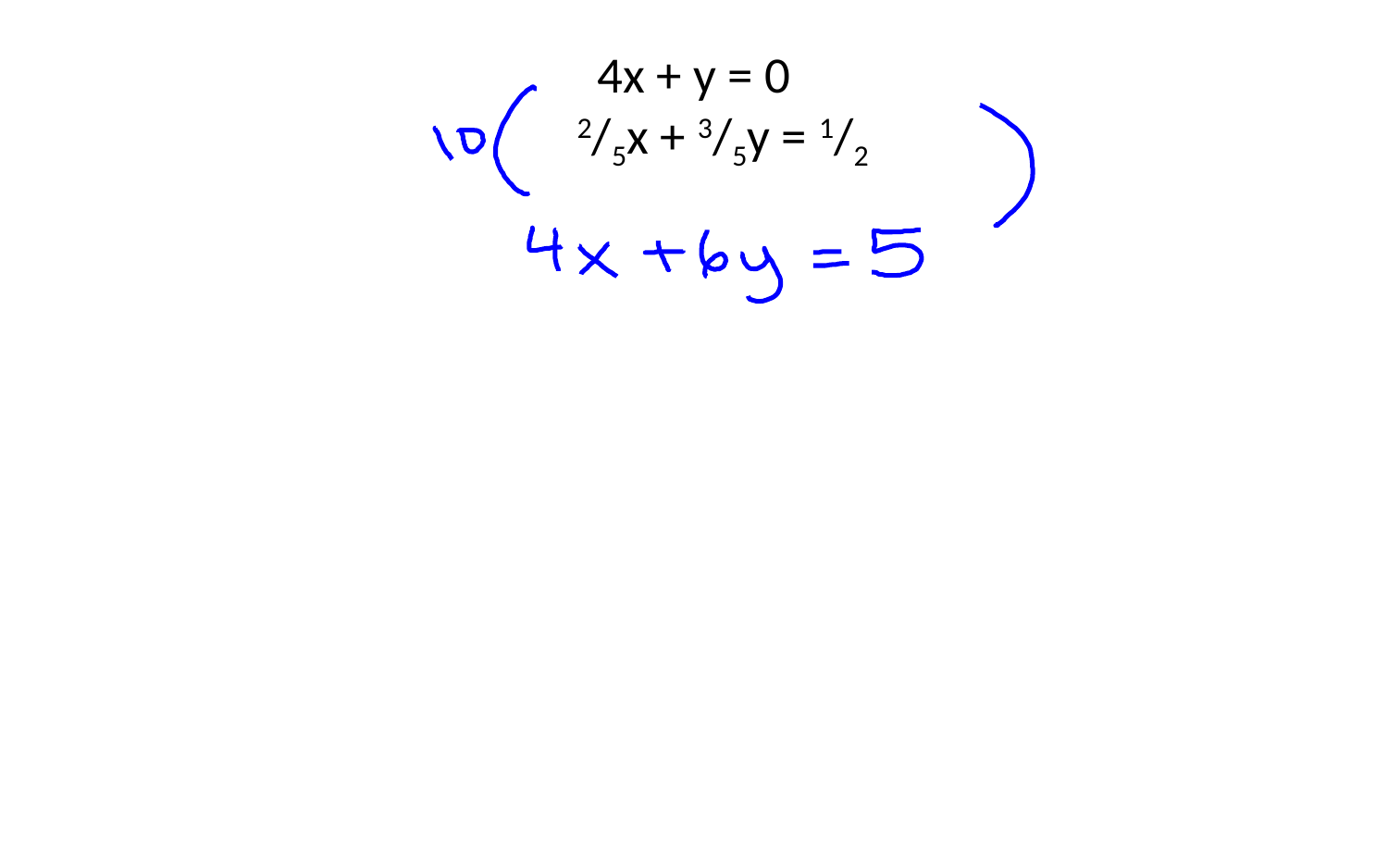

# 4x + y = 0       2/5x + 3/5y = 1/2